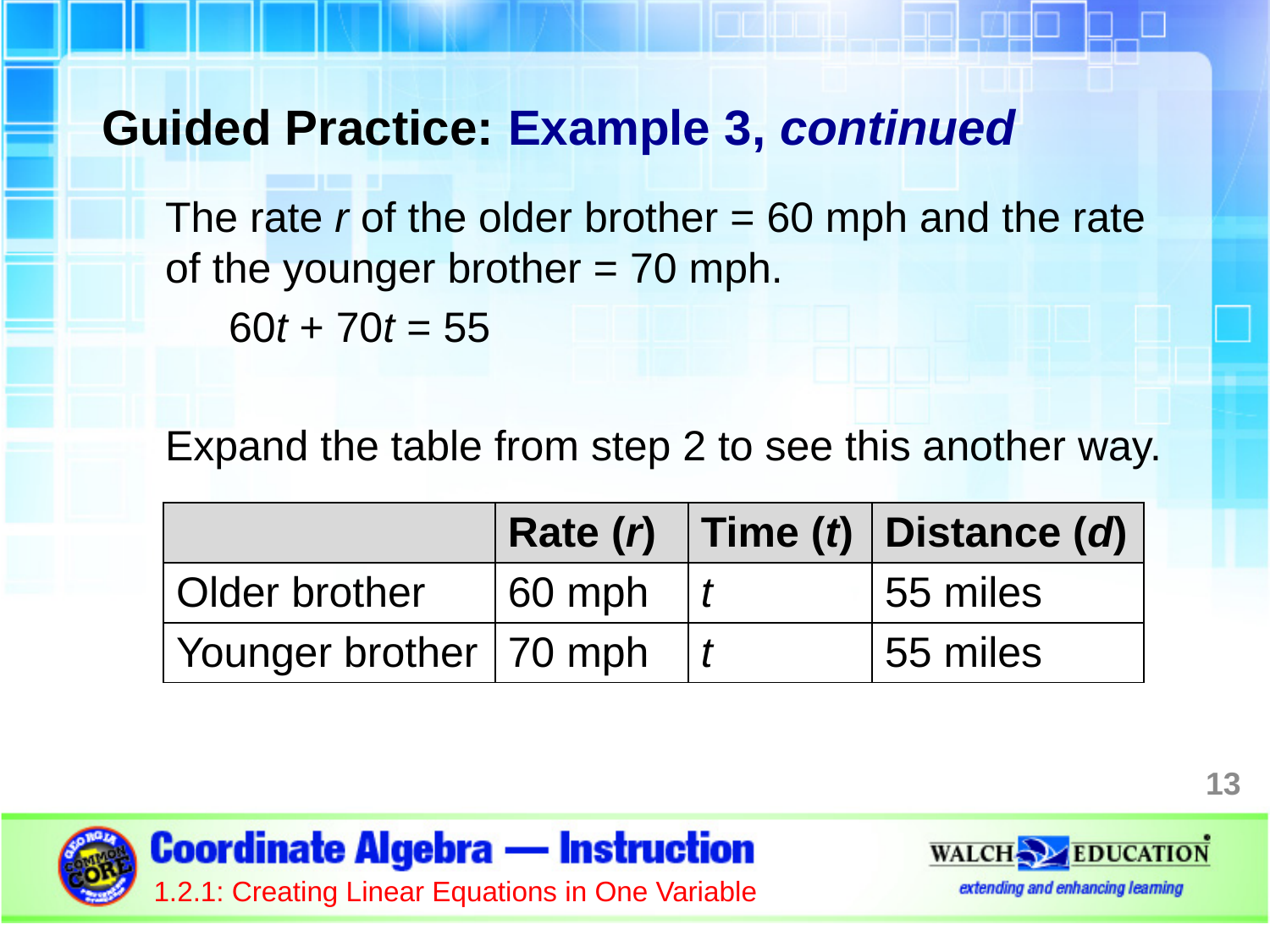

Guided Practice: Example 3, continued

The rate r of the older brother = 60 mph and the rate of the younger brother = 70 mph.
60t + 70t = 55

Expand the table from step 2 to see this another way.
|  | Rate (r) | Time (t) | Distance (d) |
| --- | --- | --- | --- |
| Older brother | 60 mph | t | 55 miles |
| Younger brother | 70 mph | t | 55 miles |
13
1.2.1: Creating Linear Equations in One Variable